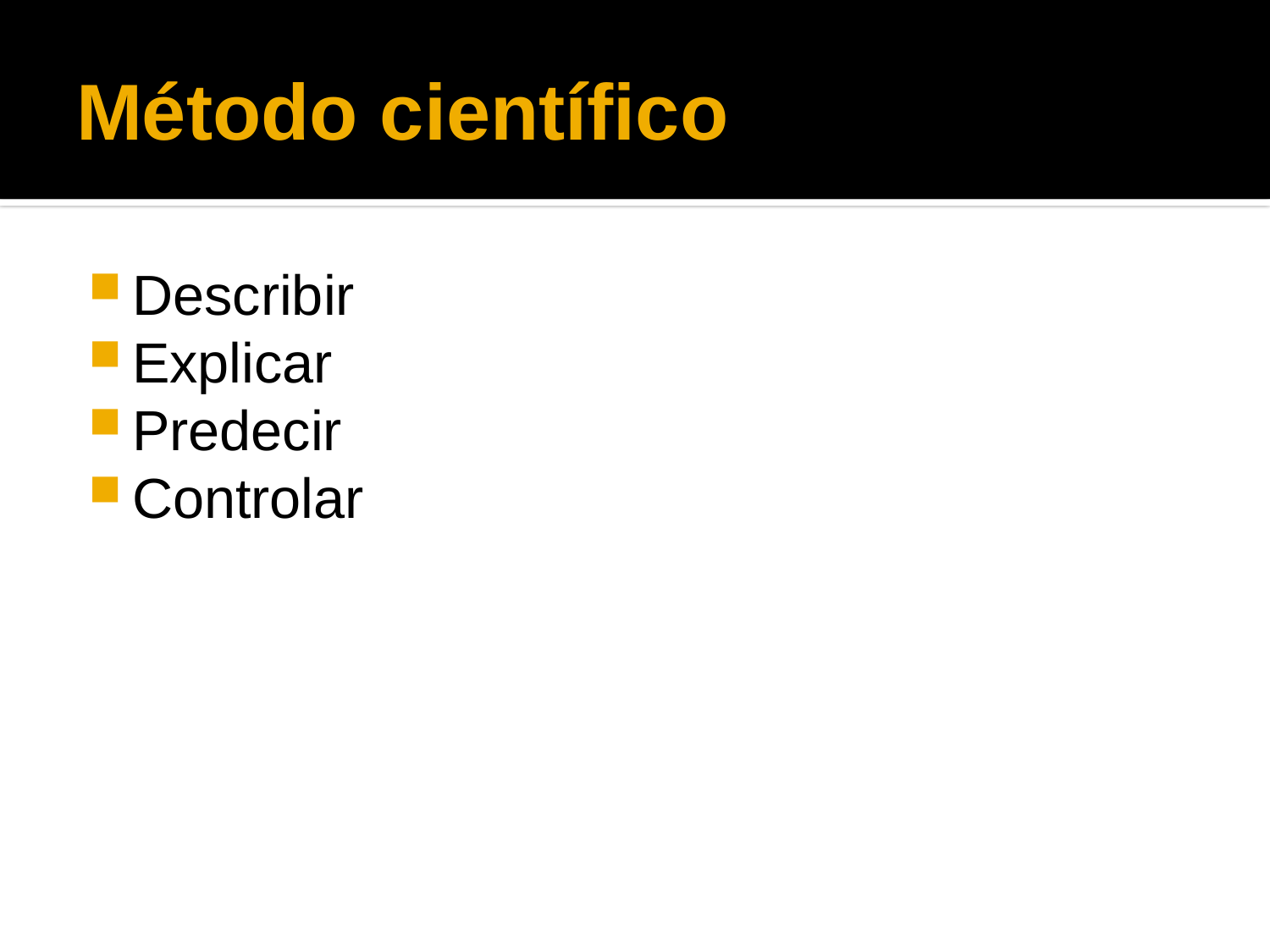

# Método científico
Describir
Explicar
Predecir
Controlar